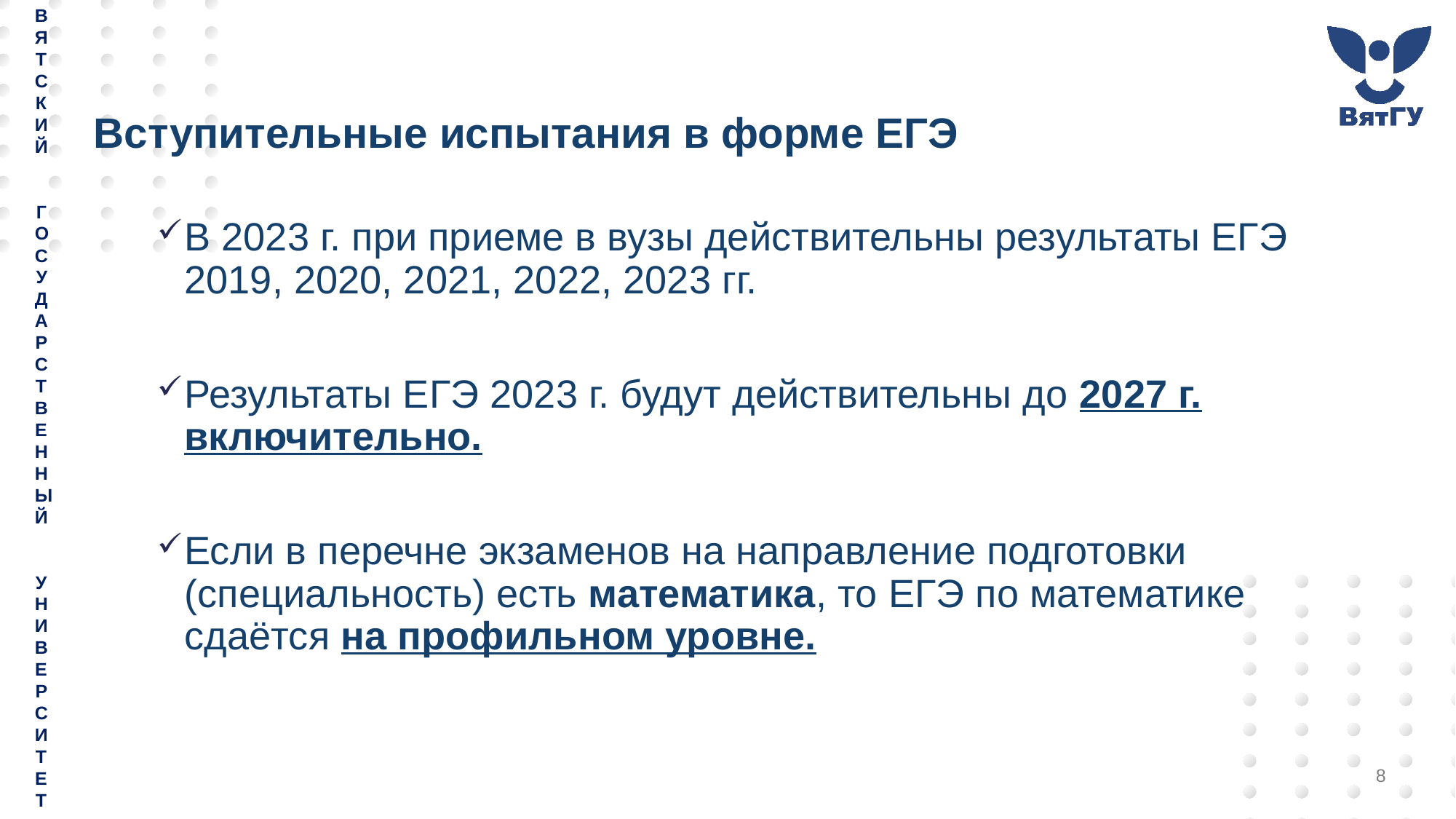

# Вступительные испытания в форме ЕГЭ
В 2023 г. при приеме в вузы действительны результаты ЕГЭ  2019, 2020, 2021, 2022, 2023 гг.

Результаты ЕГЭ 2023 г. будут действительны до 2027 г. включительно.

Если в перечне экзаменов на направление подготовки (специальность) есть математика, то ЕГЭ по математике сдаётся на профильном уровне.
8